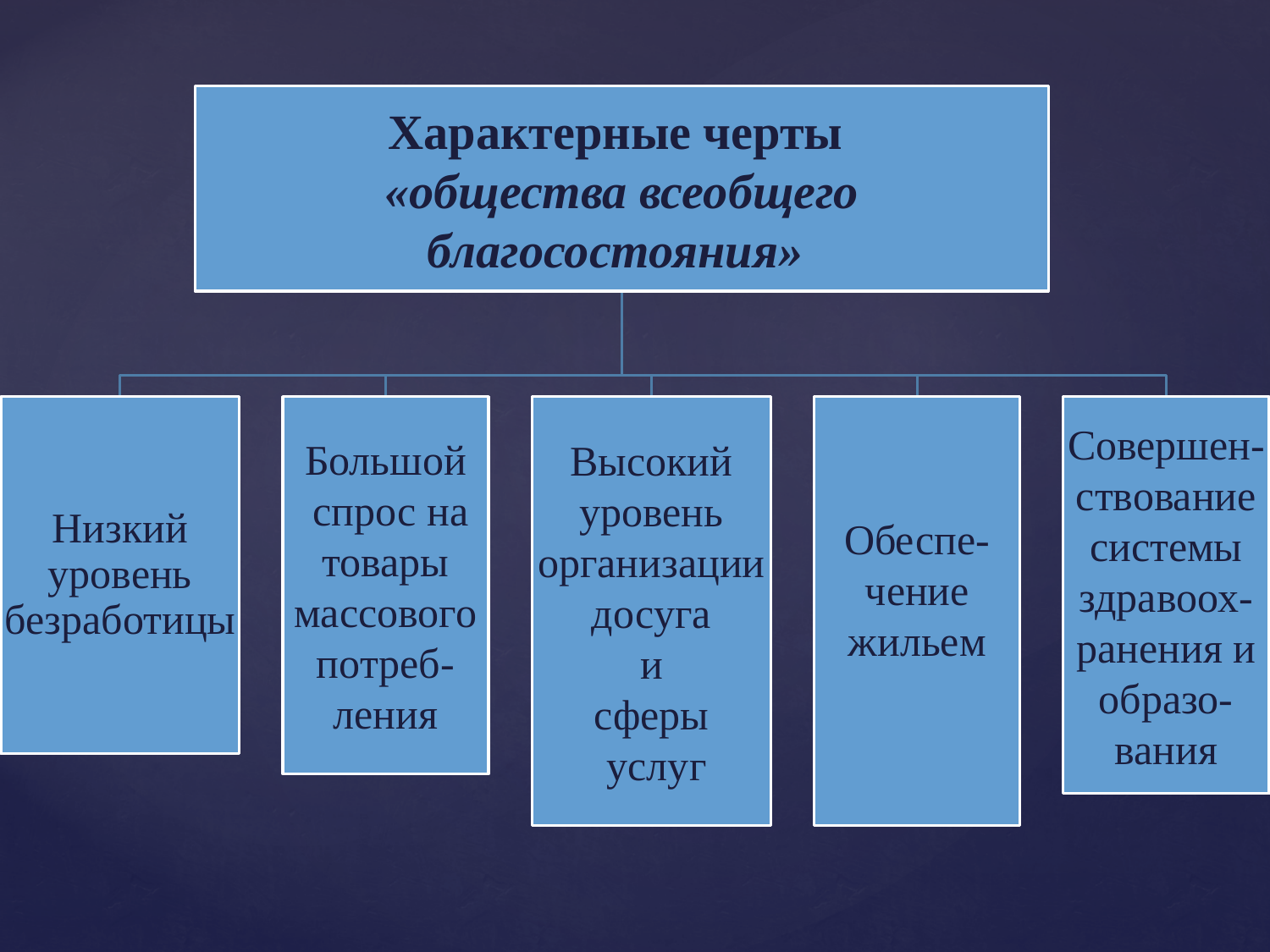

Характерные черты
«общества всеобщего благосостояния»
Низкий уровень безработицы
Большой
 спрос на товары массового потреб-
ления
Высокий уровень организации досуга
и
сферы
 услуг
Обеспе-
чение жильем

Совершен-ствование системы здравоох-ранения и образо-вания